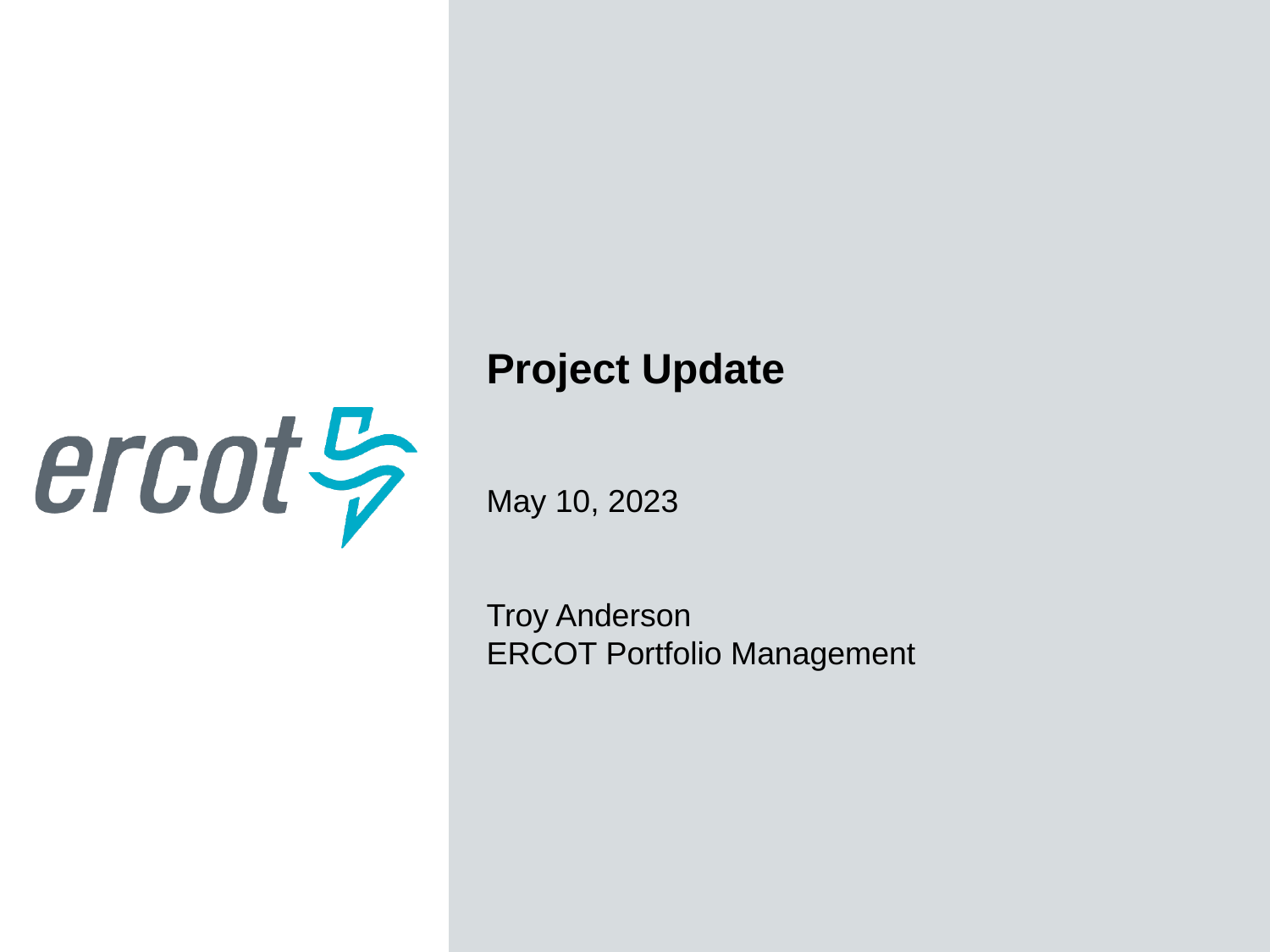

Project Update

May 10, 2023

Troy Anderson
ERCOT Portfolio Management